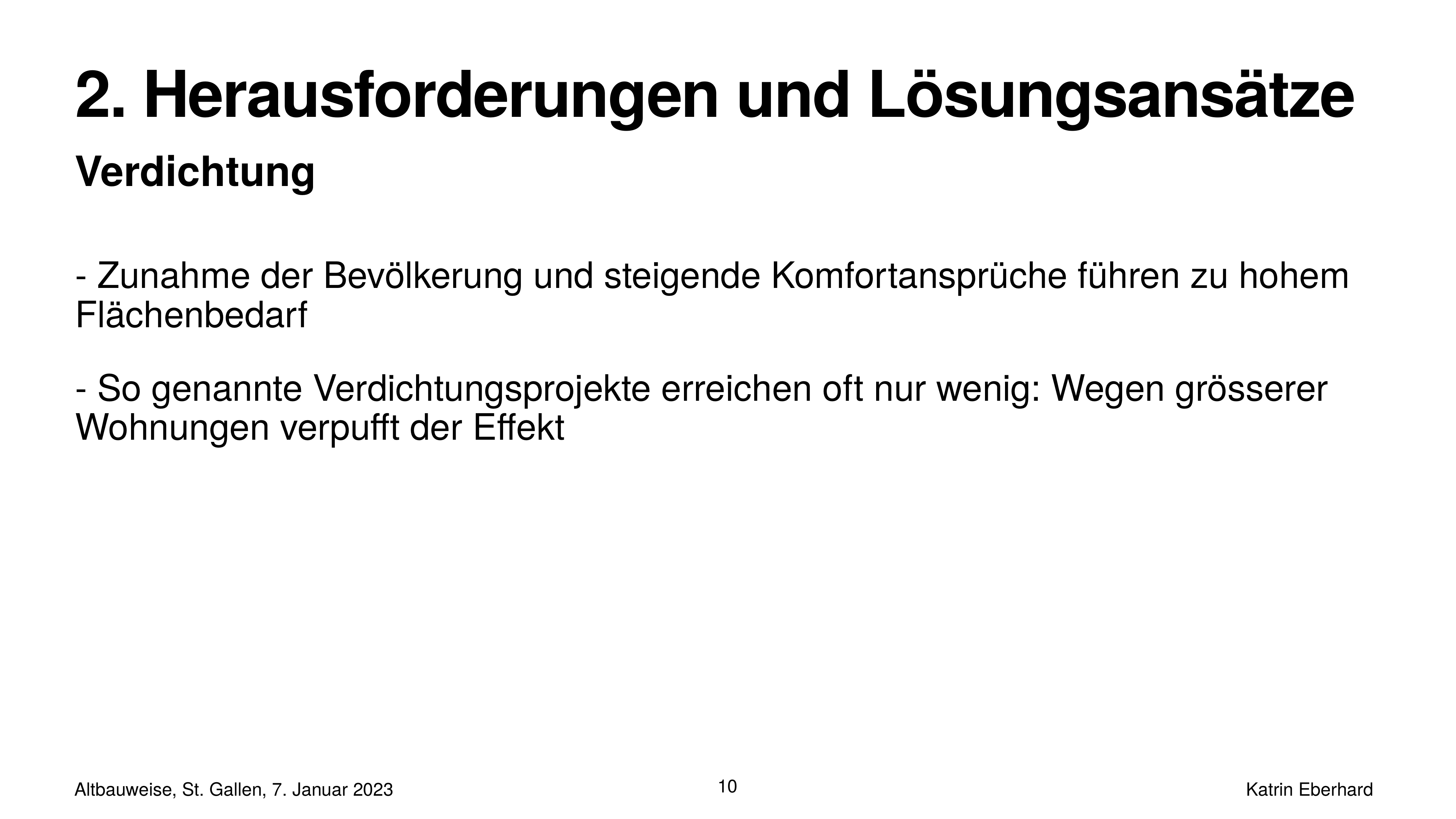

# 2. Herausforderungen und Lösungsansätze
Verdichtung
- Zunahme der Bevölkerung und steigende Komfortansprüche führen zu hohem Flächenbedarf
- So genannte Verdichtungsprojekte erreichen oft nur wenig: Wegen grösserer Wohnungen verpufft der Effekt
Altbauweise, St. Gallen, 7. Januar 2023                                                                                                                                                                        Katrin Eberhard
10